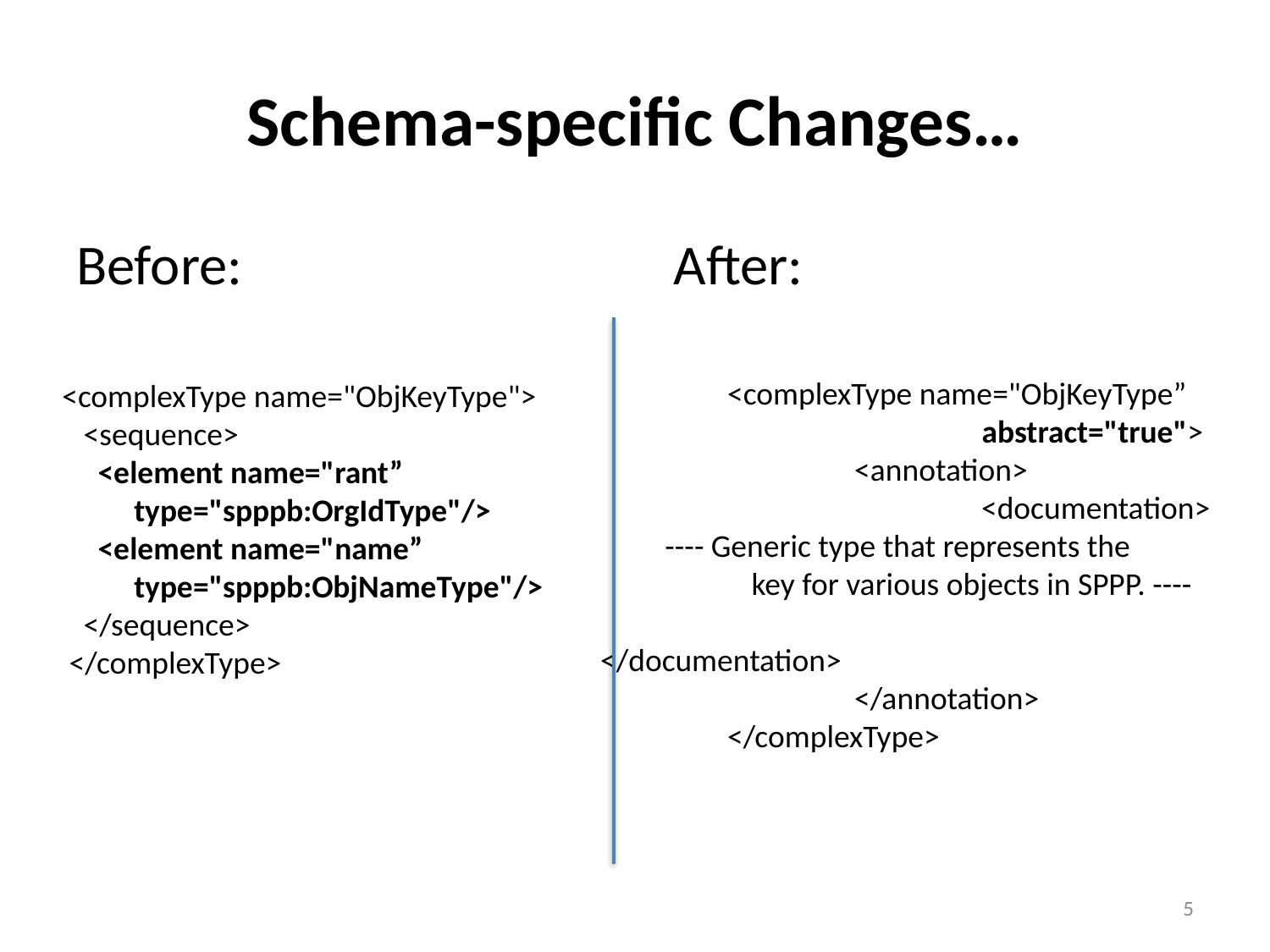

# Schema-specific Changes…
Before:
After:
	<complexType name="ObjKeyType”
                                                     abstract="true">
		<annotation>
			<documentation>
         ---- Generic type that represents the
                     key for various objects in SPPP. ----
     			</documentation>
		</annotation>
	</complexType>
 <complexType name="ObjKeyType">
    <sequence>
      <element name="rant”
           type="spppb:OrgIdType"/>
      <element name="name”
           type="spppb:ObjNameType"/>
    </sequence>
  </complexType>
5